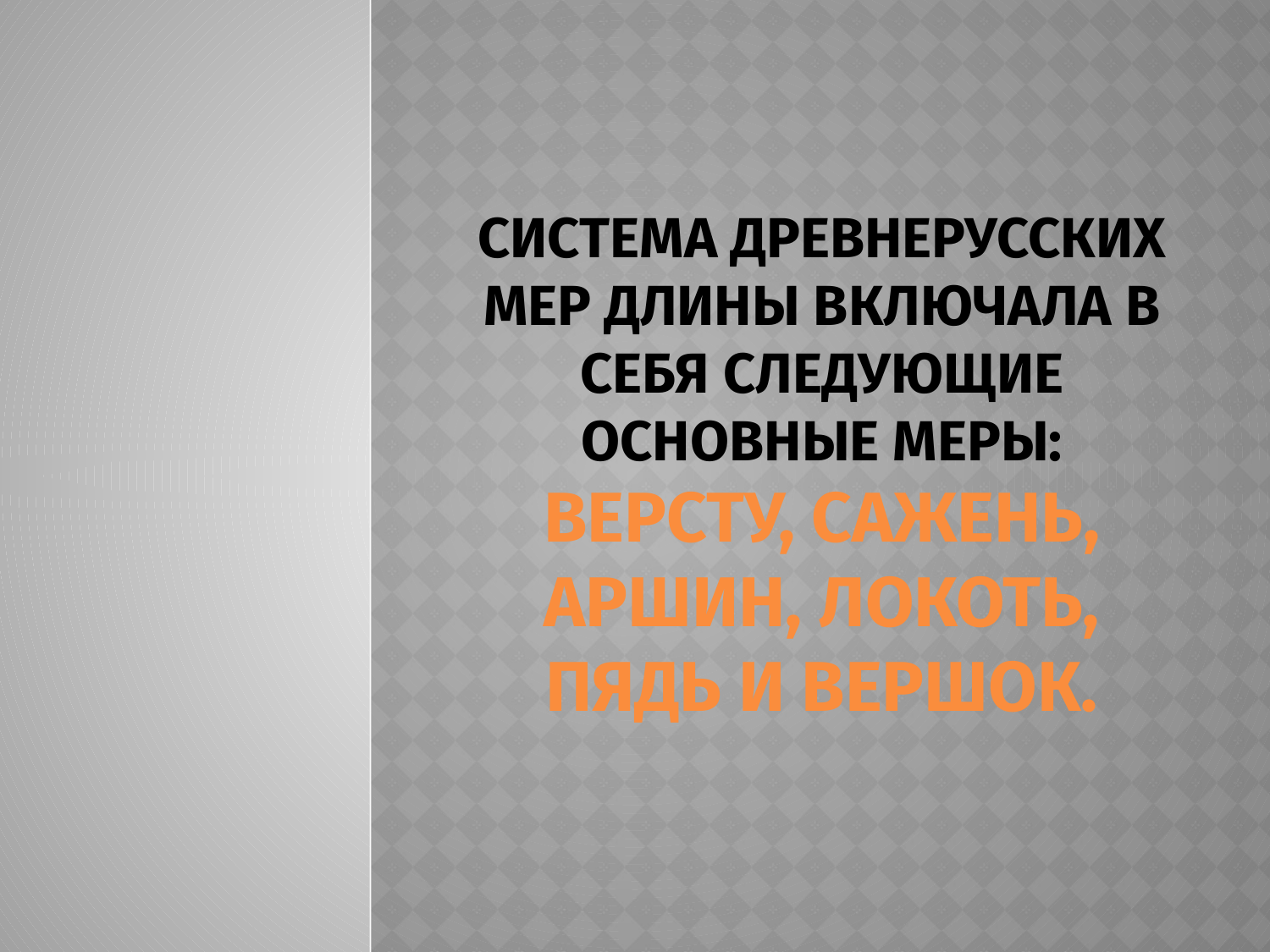

# Система древнерусских мер длины включала в себя следующие основные меры: версту, сажень, аршин, локоть, пядь и вершок.